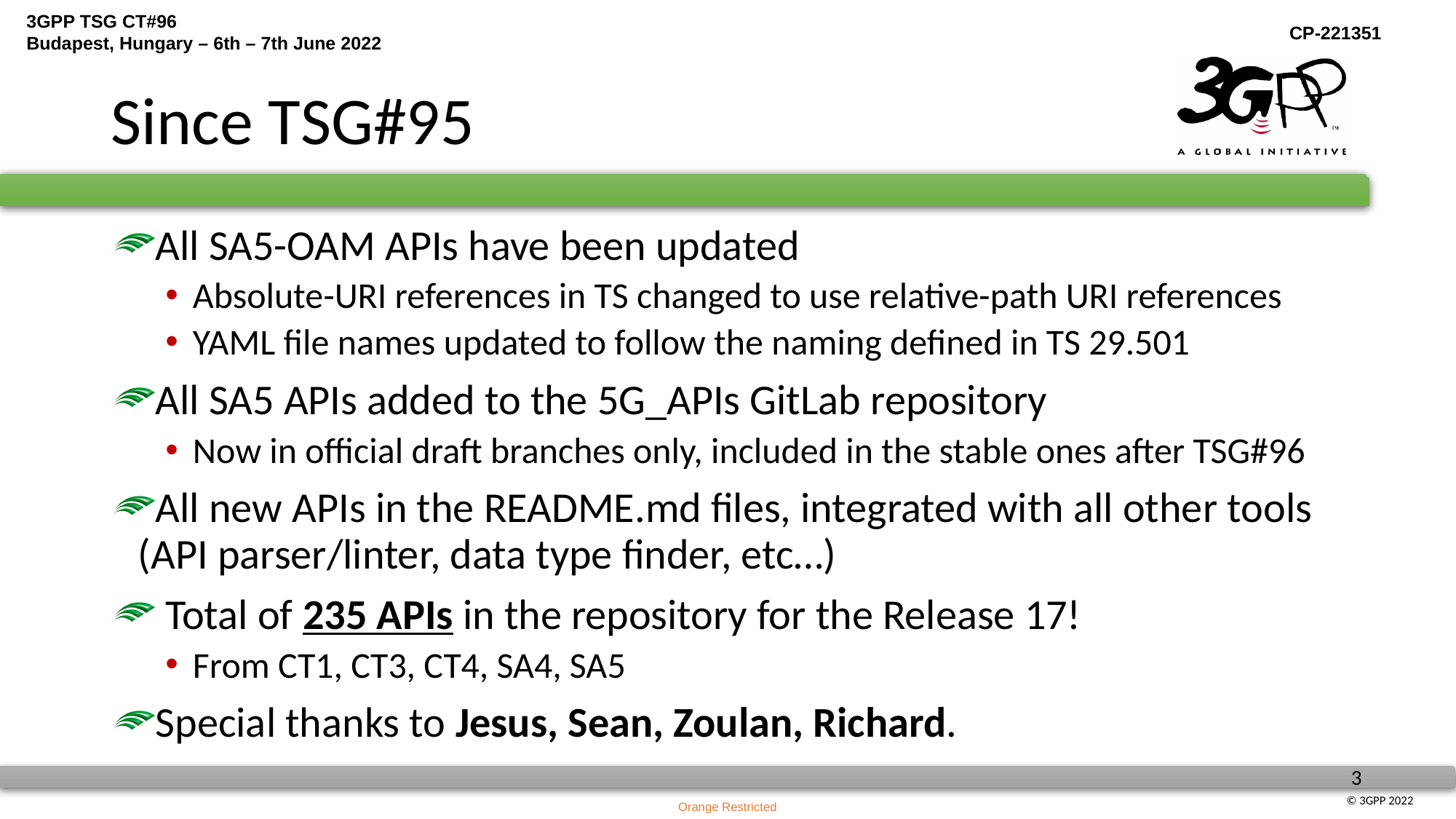

# Since TSG#95
All SA5-OAM APIs have been updated
Absolute-URI references in TS changed to use relative-path URI references
YAML file names updated to follow the naming defined in TS 29.501
All SA5 APIs added to the 5G_APIs GitLab repository
Now in official draft branches only, included in the stable ones after TSG#96
All new APIs in the README.md files, integrated with all other tools (API parser/linter, data type finder, etc…)
 Total of 235 APIs in the repository for the Release 17!
From CT1, CT3, CT4, SA4, SA5
Special thanks to Jesus, Sean, Zoulan, Richard.